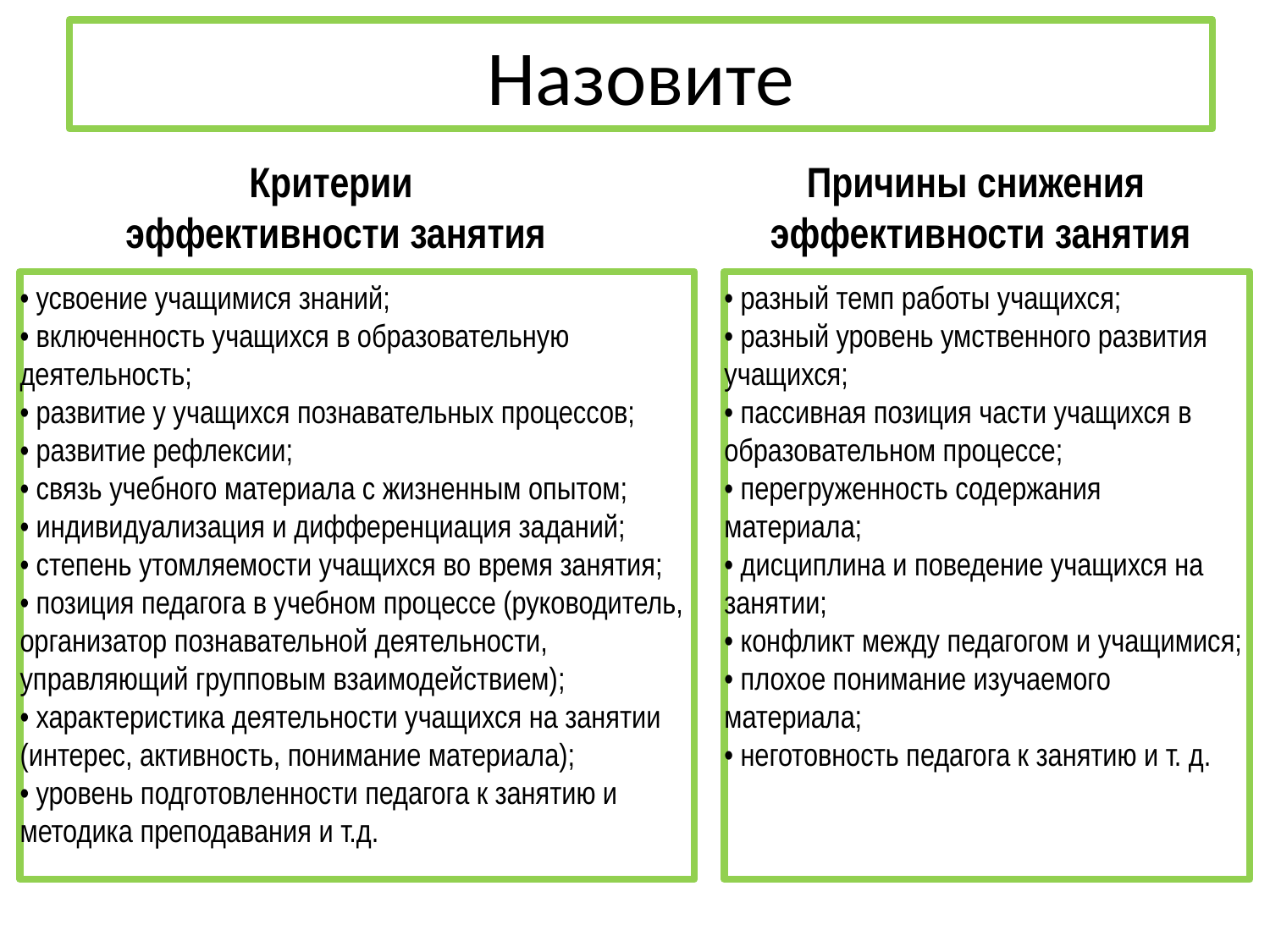

Назовите
Критерии
эффективности занятия
Причины снижения
эффективности занятия
• усвоение учащимися знаний;
• включенность учащихся в образовательную деятельность;
• развитие у учащихся познавательных процессов;
• развитие рефлексии;
• связь учебного материала с жизненным опытом;
• индивидуализация и дифференциация заданий;
• степень утомляемости учащихся во время занятия;
• позиция педагога в учебном процессе (руководитель, организатор познавательной деятельности, управляющий групповым взаимодействием);
• характеристика деятельности учащихся на занятии (интерес, активность, понимание материала);
• уровень подготовленности педагога к занятию и методика преподавания и т.д.
• разный темп работы учащихся;
• разный уровень умственного развития учащихся;
• пассивная позиция части учащихся в образовательном процессе;
• перегруженность содержания  материала;
• дисциплина и поведение учащихся на занятии;
• конфликт между педагогом и учащимися;
• плохое понимание изучаемого материала;
• неготовность педагога к занятию и т. д.